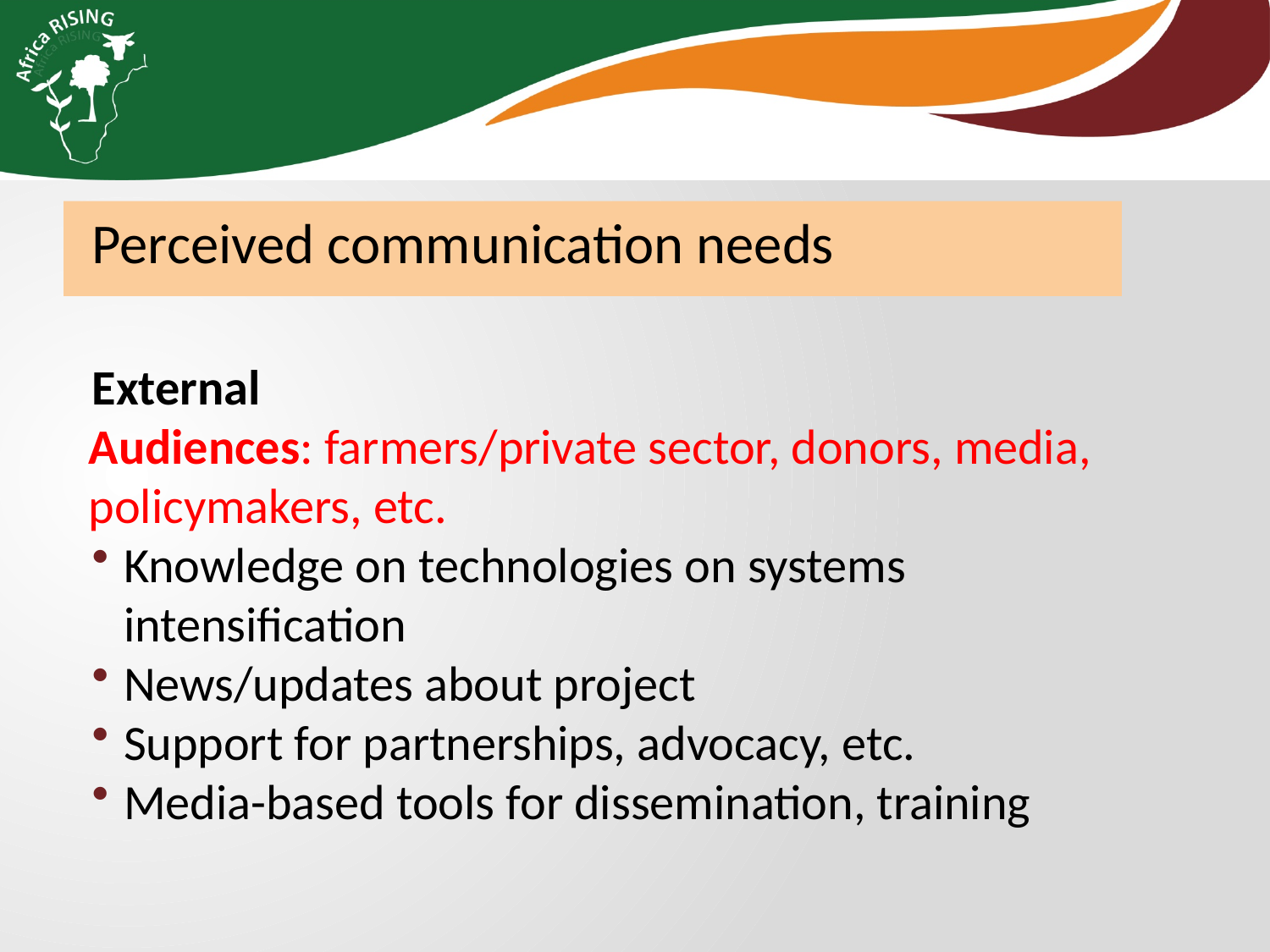

Perceived communication needs
External
Audiences: farmers/private sector, donors, media, policymakers, etc.
Knowledge on technologies on systems intensification
News/updates about project
Support for partnerships, advocacy, etc.
Media-based tools for dissemination, training